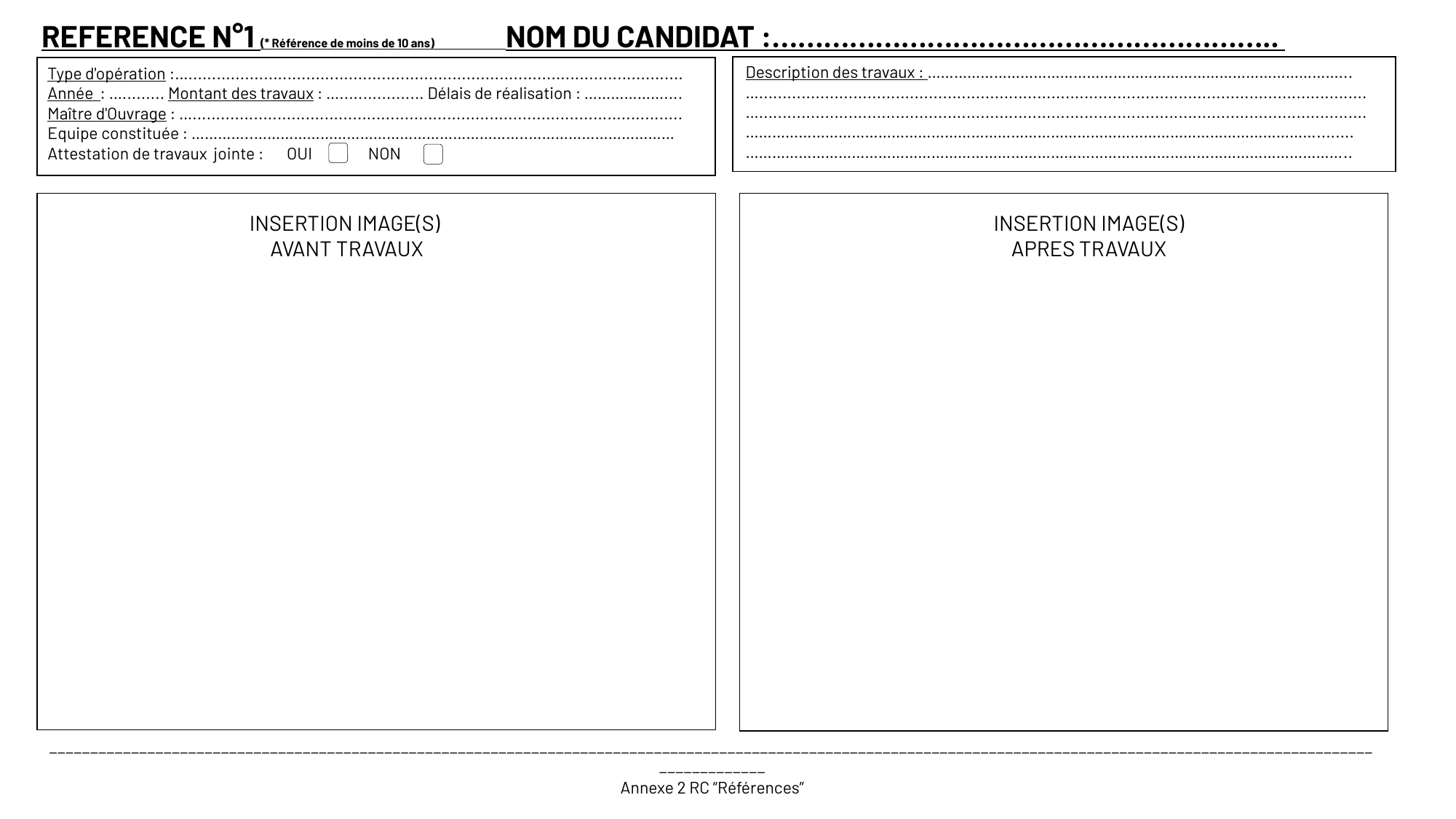

REFERENCE N°1 (* Référence de moins de 10 ans)                              NOM DU CANDIDAT :…………………………………………………..
Description des travaux : …………………………………………………………………………………...
….................................................................................................................................
….................................................................................................................................
…………………………………………………………………………………………………………………........
………………………………………………………………………………………………………………………..
| …............... |
| --- |
Type d'opération :….........................................................................................................
Année  : …......... Montant des travaux : ….................. Délais de réalisation : ………………....
Maître d'Ouvrage : …........................................................................................................
Equipe constituée : …………..……………………………………………………..……………………………
Attestation de travaux  jointe :       OUI                 NON
|  |
| --- |

|  |
| --- |
|  |
| --- |
INSERTION IMAGE(S)
 AVANT TRAVAUX
INSERTION IMAGE(S)
APRES TRAVAUX
_______________________________________________________________________________________________________________________________________________________________________________
Annexe 2 RC “Références”